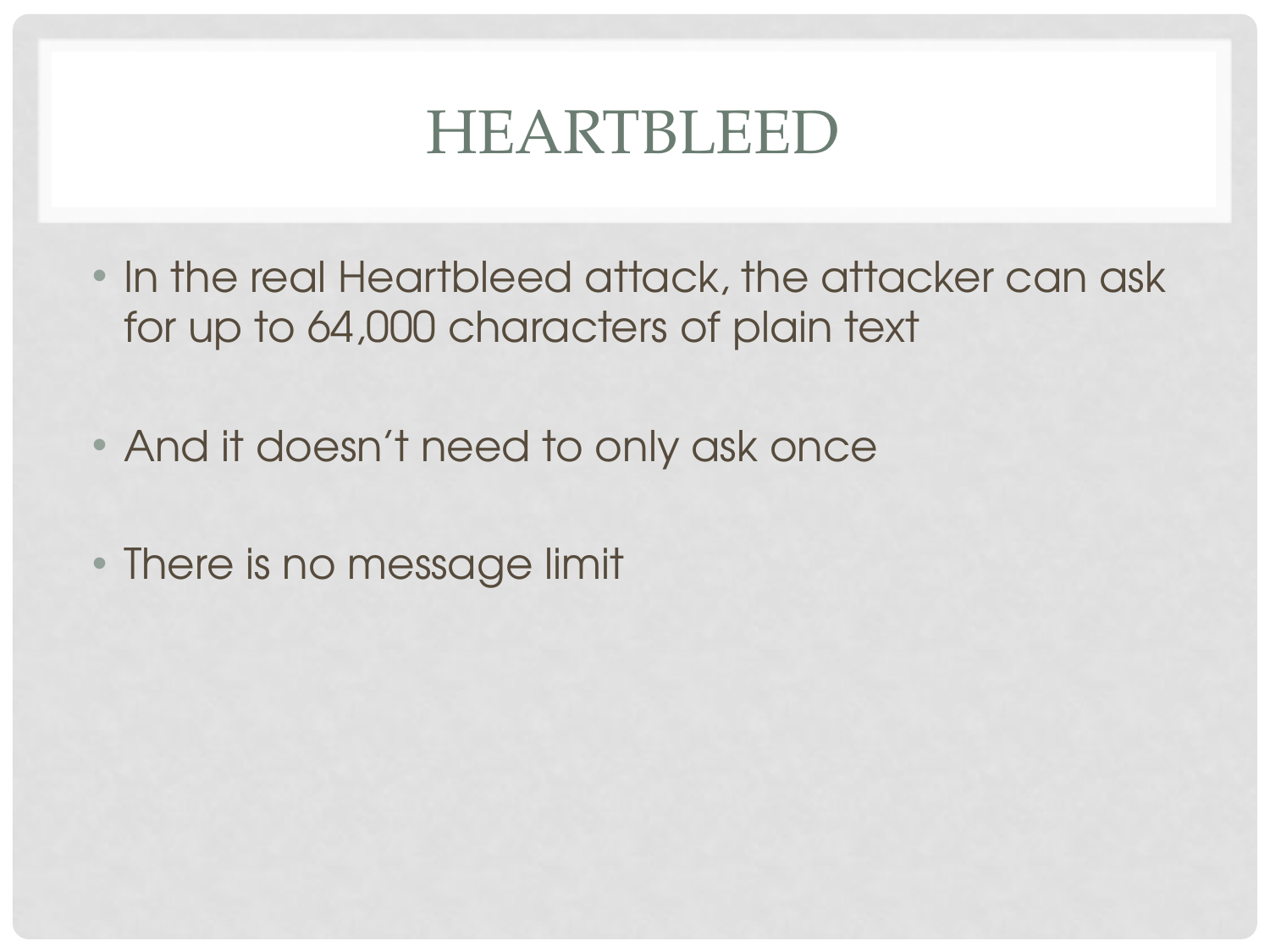

# heartbleed
In the real Heartbleed attack, the attacker can ask for up to 64,000 characters of plain text

And it doesn’t need to only ask once

There is no message limit